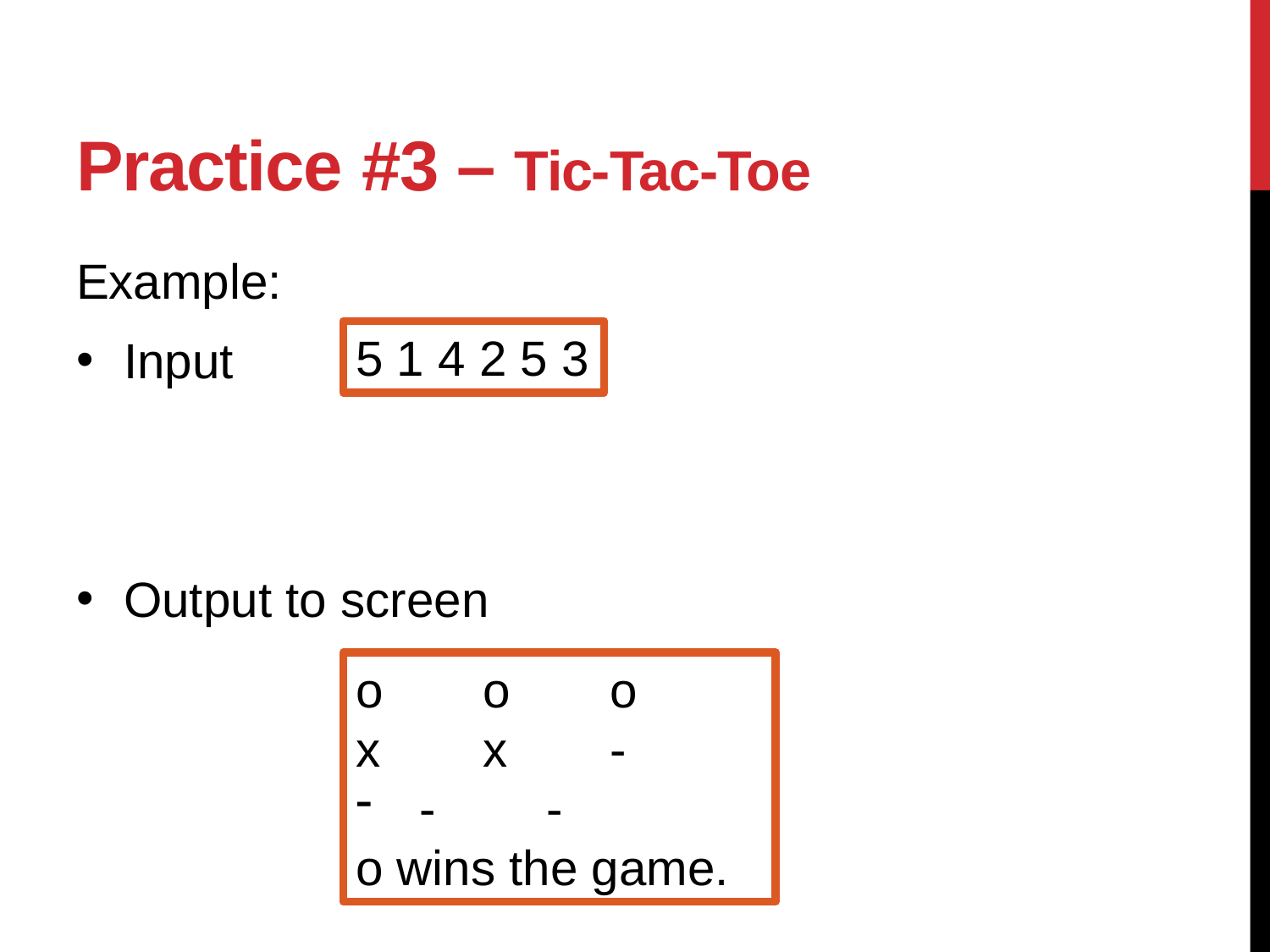

# Practice #3 – Tic-Tac-Toe
Example:
Input

Output to screen
5 1 4 2 5 3
o	o	o
x	x	-
-	-
o wins the game.